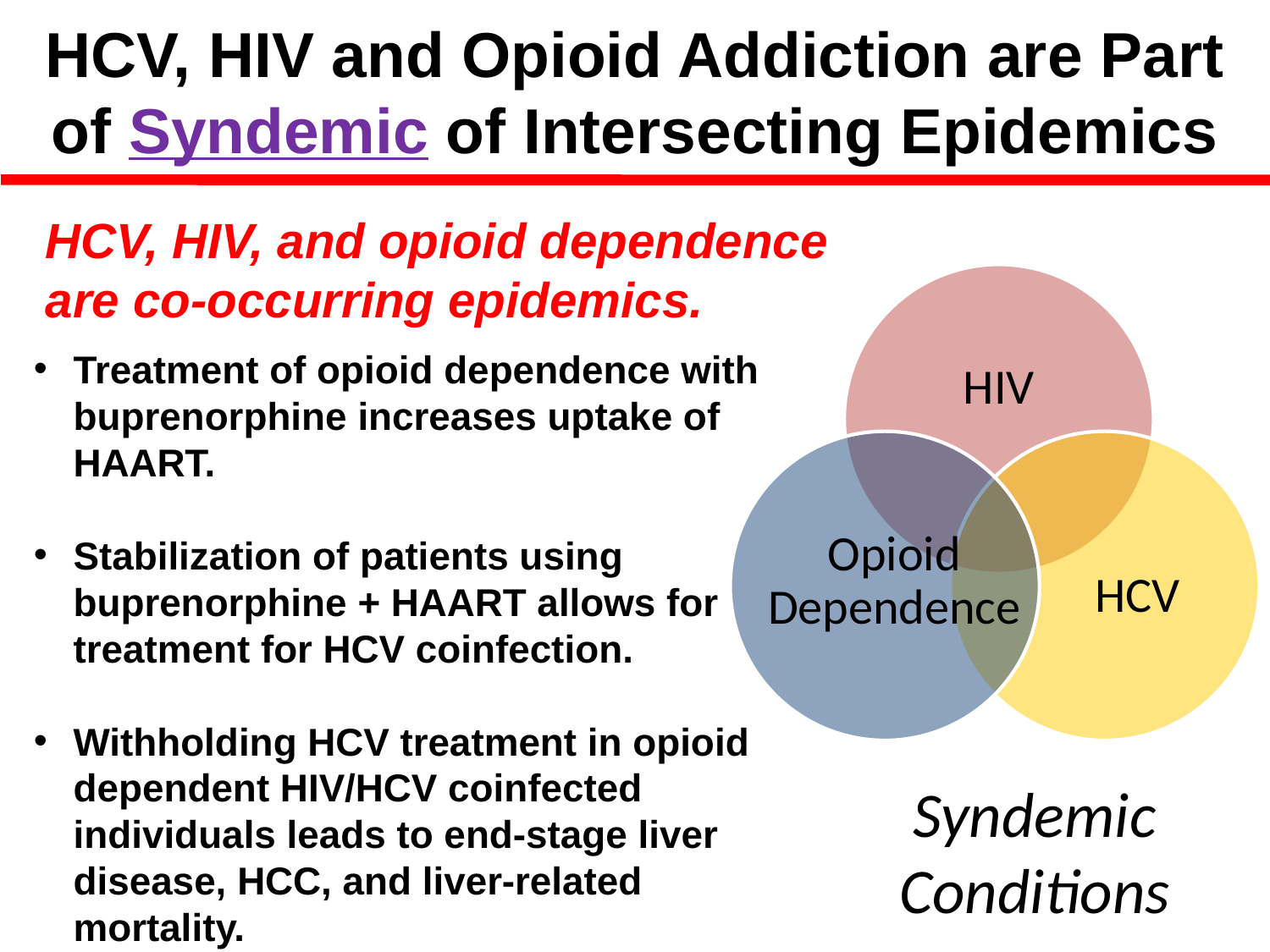

# HCV, HIV and Opioid Addiction are Part of Syndemic of Intersecting Epidemics

HCV, HIV, and opioid dependence are co-occurring epidemics.

HIV
Treatment of opioid dependence with buprenorphine increases uptake of HAART.

Stabilization of patients using buprenorphine + HAART allows for treatment for HCV coinfection.

Withholding HCV treatment in opioid dependent HIV/HCV coinfected individuals leads to end-stage liver disease, HCC, and liver-related mortality.

Opioid Dependence

HCV

Syndemic
Conditions